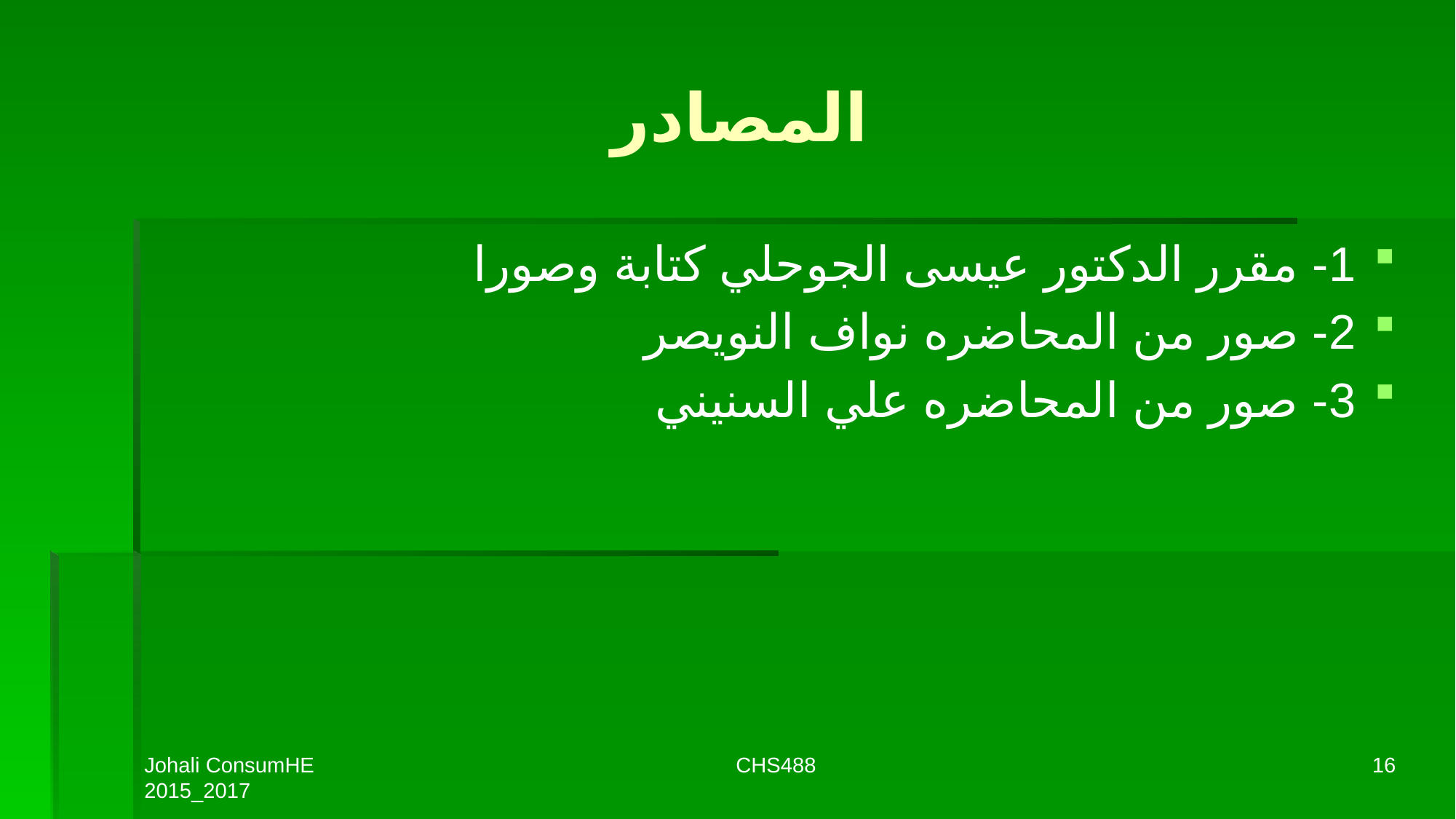

# المصادر
1- مقرر الدكتور عيسى الجوحلي كتابة وصورا
2- صور من المحاضره نواف النويصر
3- صور من المحاضره علي السنيني

Johali ConsumHE 2015_2017
CHS488
16